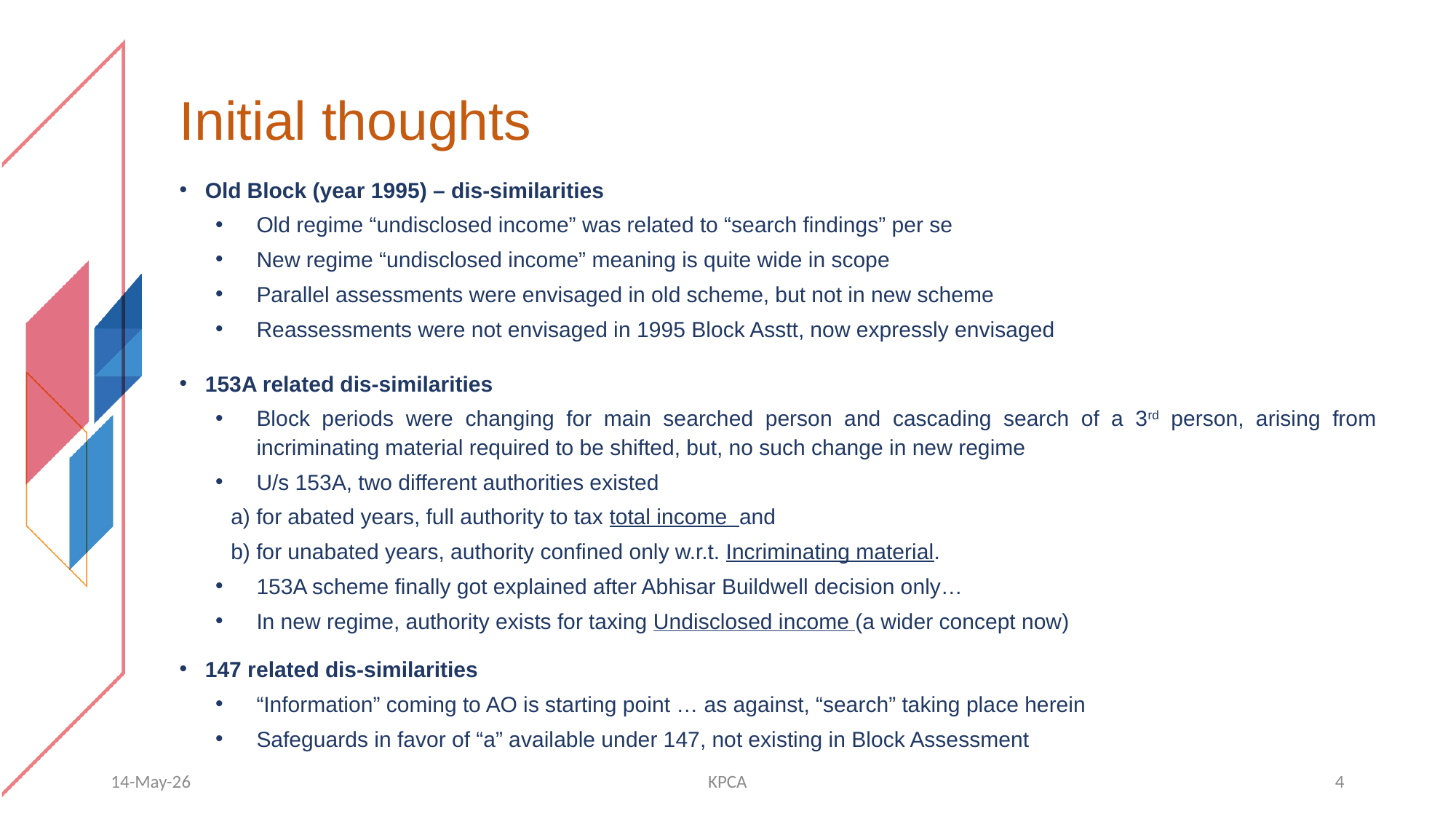

# Initial thoughts
Old Block (year 1995) – dis-similarities
Old regime “undisclosed income” was related to “search findings” per se
New regime “undisclosed income” meaning is quite wide in scope
Parallel assessments were envisaged in old scheme, but not in new scheme
Reassessments were not envisaged in 1995 Block Asstt, now expressly envisaged

153A related dis-similarities
Block periods were changing for main searched person and cascading search of a 3rd person, arising from incriminating material required to be shifted, but, no such change in new regime
U/s 153A, two different authorities existed
	a) for abated years, full authority to tax total income  and
	b) for unabated years, authority confined only w.r.t. Incriminating material.
153A scheme finally got explained after Abhisar Buildwell decision only…
In new regime, authority exists for taxing Undisclosed income (a wider concept now)

147 related dis-similarities
“Information” coming to AO is starting point … as against, “search” taking place herein
Safeguards in favor of “a” available under 147, not existing in Block Assessment

14-May-26
KPCA
4